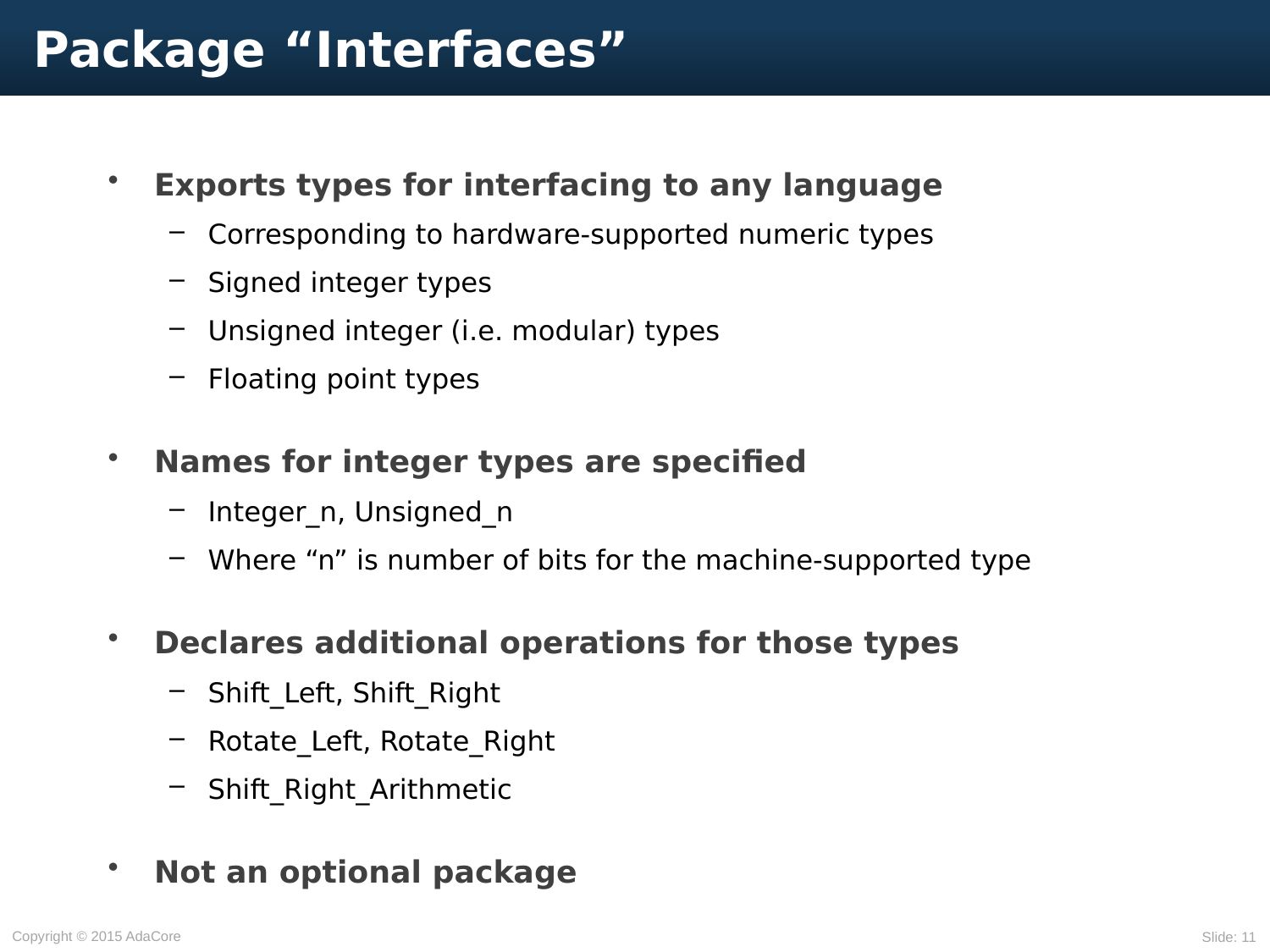

# Package “Interfaces”
Exports types for interfacing to any language
Corresponding to hardware-supported numeric types
Signed integer types
Unsigned integer (i.e. modular) types
Floating point types
Names for integer types are specified
Integer_n, Unsigned_n
Where “n” is number of bits for the machine-supported type
Declares additional operations for those types
Shift_Left, Shift_Right
Rotate_Left, Rotate_Right
Shift_Right_Arithmetic
Not an optional package